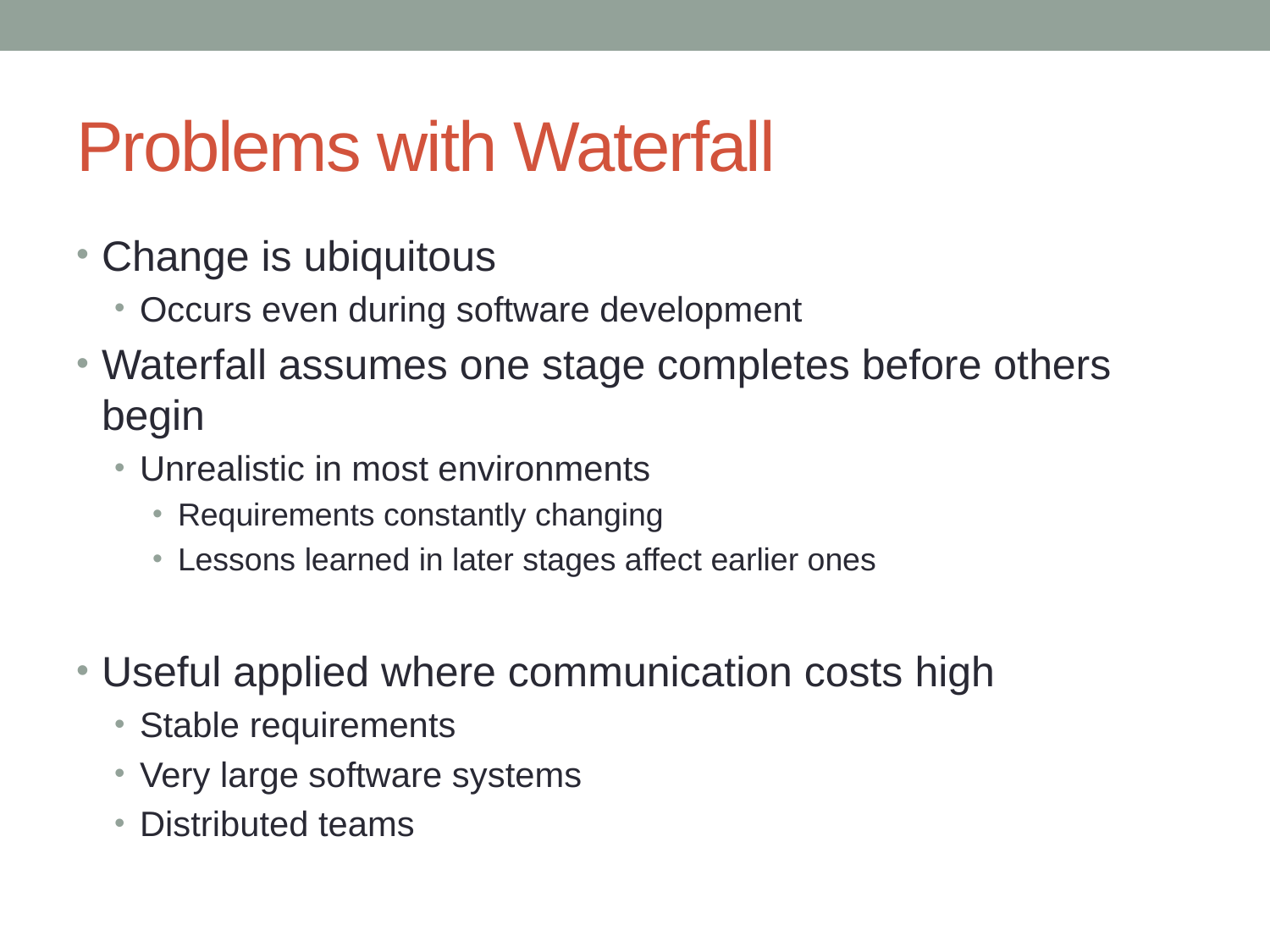

# Problems with Waterfall
Change is ubiquitous
Occurs even during software development
Waterfall assumes one stage completes before others begin
Unrealistic in most environments
Requirements constantly changing
Lessons learned in later stages affect earlier ones

Useful applied where communication costs high
Stable requirements
Very large software systems
Distributed teams